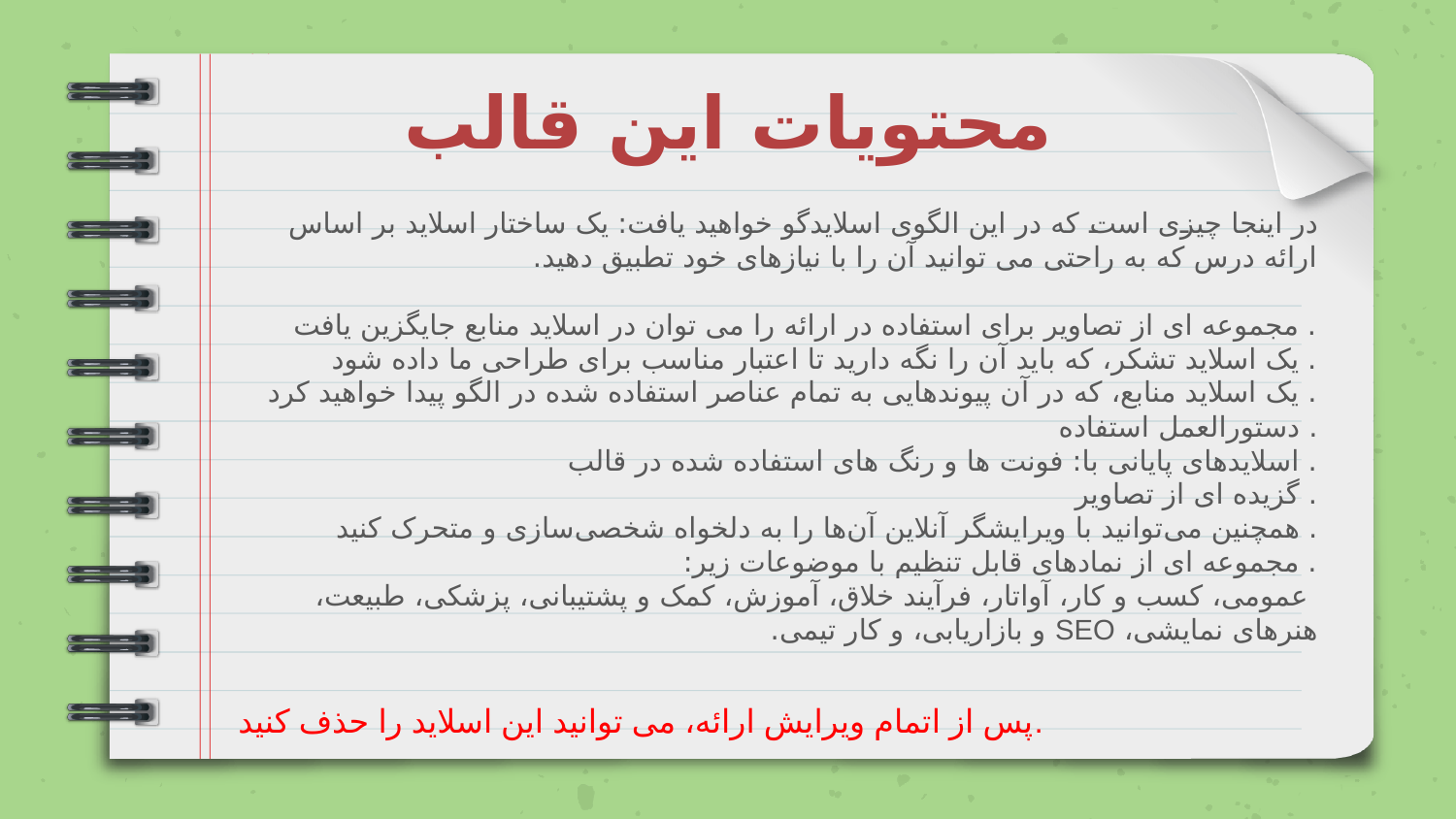

# محتویات این قالب
در اینجا چیزی است که در این الگوی اسلایدگو خواهید یافت: یک ساختار اسلاید بر اساس ارائه درس که به راحتی می توانید آن را با نیازهای خود تطبیق دهید.

. مجموعه ای از تصاویر برای استفاده در ارائه را می توان در اسلاید منابع جایگزین یافت
. یک اسلاید تشکر، که باید آن را نگه دارید تا اعتبار مناسب برای طراحی ما داده شود
. یک اسلاید منابع، که در آن پیوندهایی به تمام عناصر استفاده شده در الگو پیدا خواهید کرد
. دستورالعمل استفاده
. اسلایدهای پایانی با: فونت ها و رنگ های استفاده شده در قالب
. گزیده ای از تصاویر
. همچنین می‌توانید با ویرایشگر آنلاین آن‌ها را به دلخواه شخصی‌سازی و متحرک کنید
. مجموعه ای از نمادهای قابل تنظیم با موضوعات زیر:
 عمومی، کسب و کار، آواتار، فرآیند خلاق، آموزش، کمک و پشتیبانی، پزشکی، طبیعت، هنرهای نمایشی، SEO و بازاریابی، و کار تیمی.
پس از اتمام ویرایش ارائه، می توانید این اسلاید را حذف کنید.